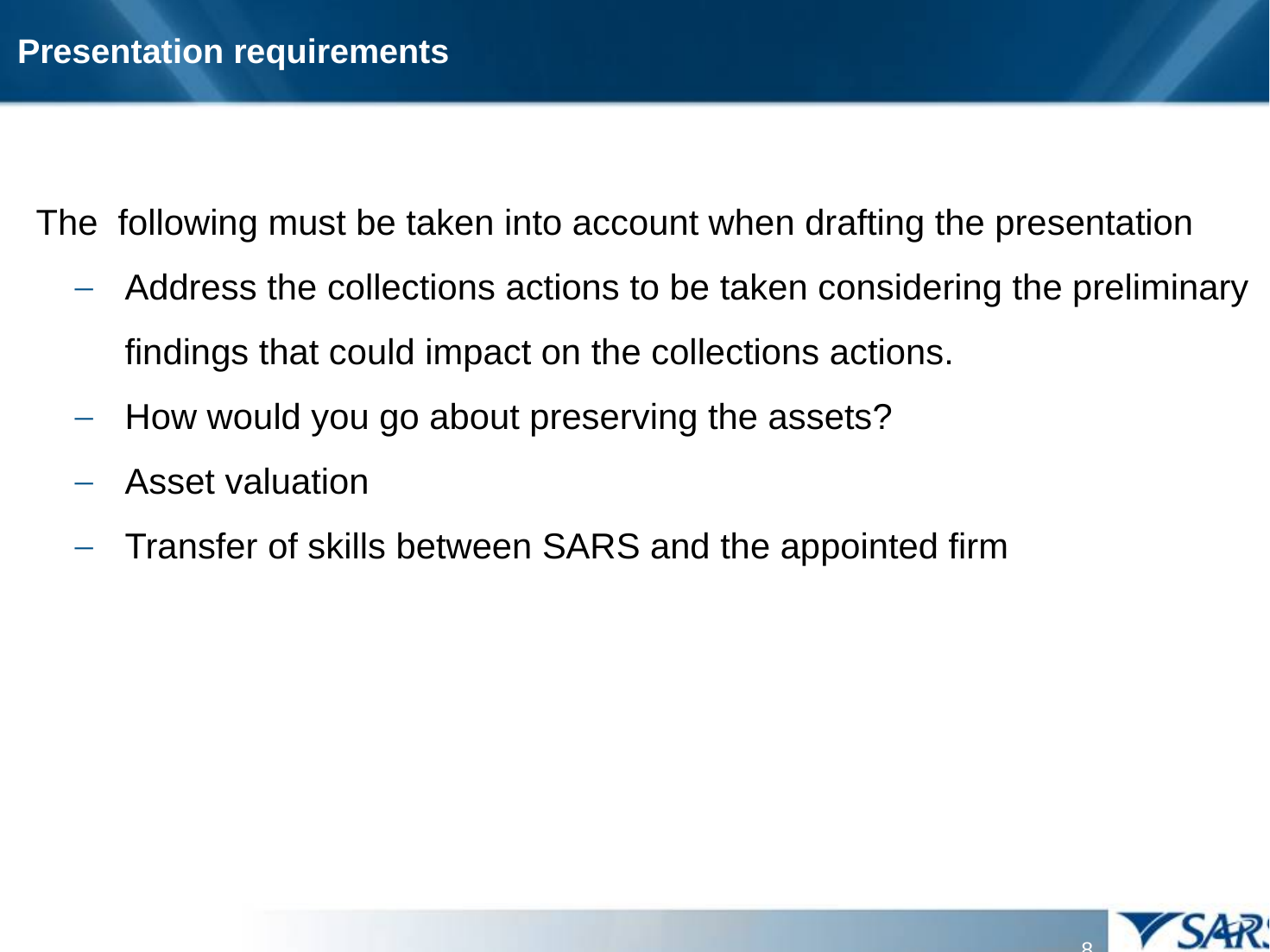

# Presentation requirements
The  following must be taken into account when drafting the presentation
Address the collections actions to be taken considering the preliminary findings that could impact on the collections actions.
How would you go about preserving the assets?
Asset valuation
Transfer of skills between SARS and the appointed firm
8